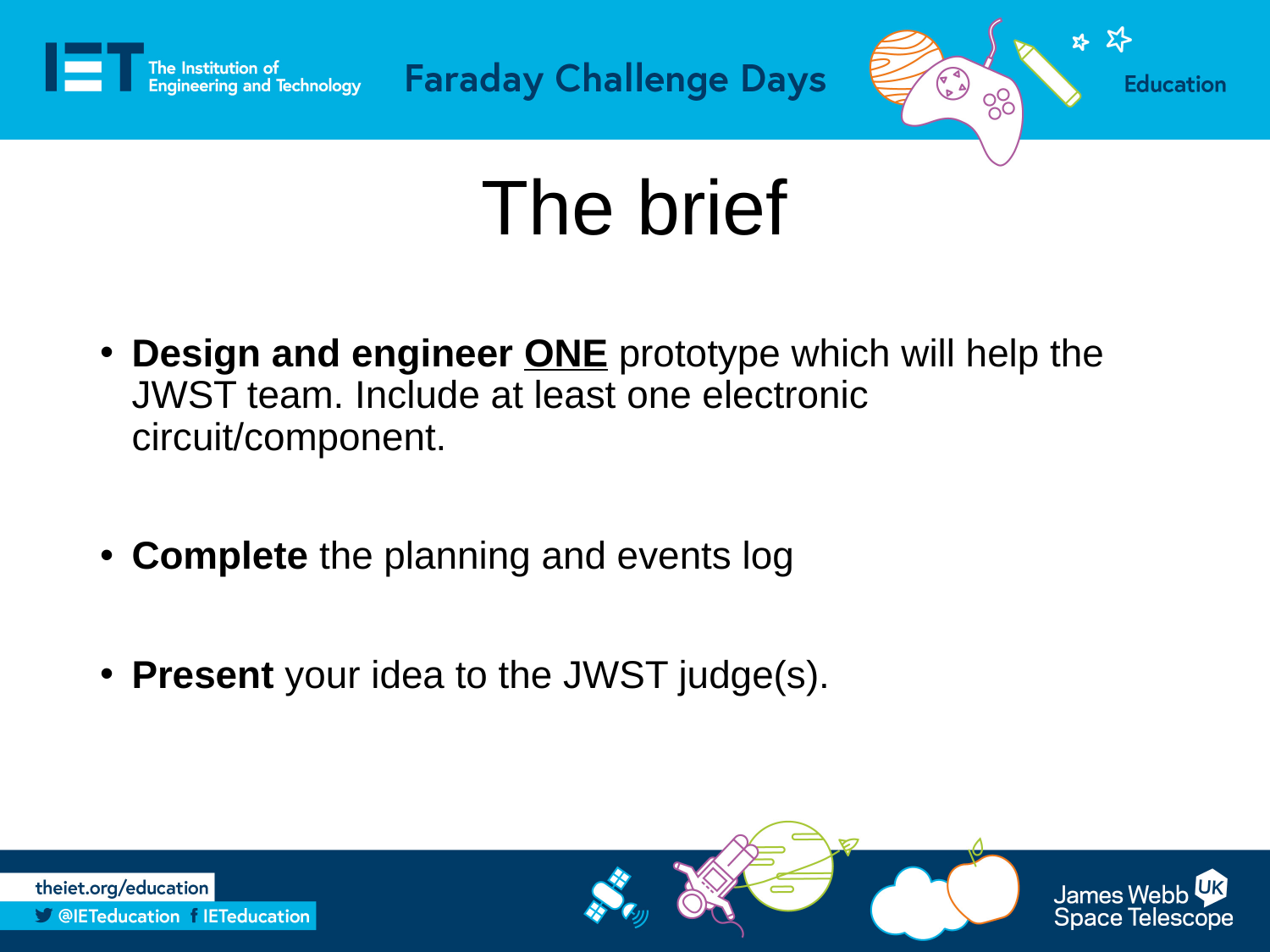

# The brief
Design and engineer ONE prototype which will help the JWST team. Include at least one electronic circuit/component.

Complete the planning and events log

Present your idea to the JWST judge(s).